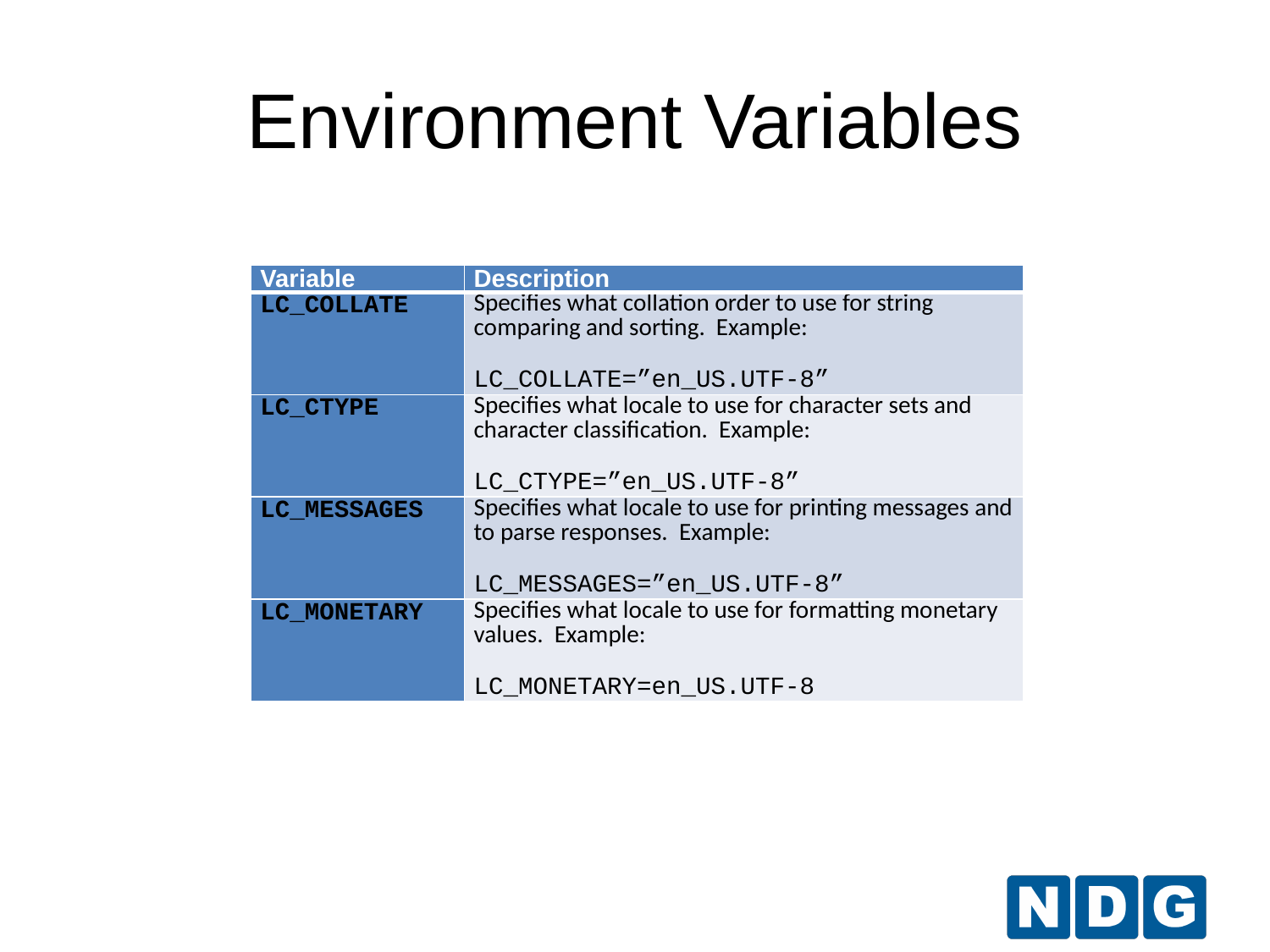

Environment Variables

| Variable | Description |
| --- | --- |
| LC\_COLLATE | Specifies what collation order to use for string comparing and sorting. Example:   LC\_COLLATE=”en\_US.UTF-8” |
| LC\_CTYPE | Specifies what locale to use for character sets and character classification. Example:   LC\_CTYPE=”en\_US.UTF-8” |
| LC\_MESSAGES | Specifies what locale to use for printing messages and to parse responses. Example:   LC\_MESSAGES=”en\_US.UTF-8” |
| LC\_MONETARY | Specifies what locale to use for formatting monetary values. Example:   LC\_MONETARY=en\_US.UTF-8 |